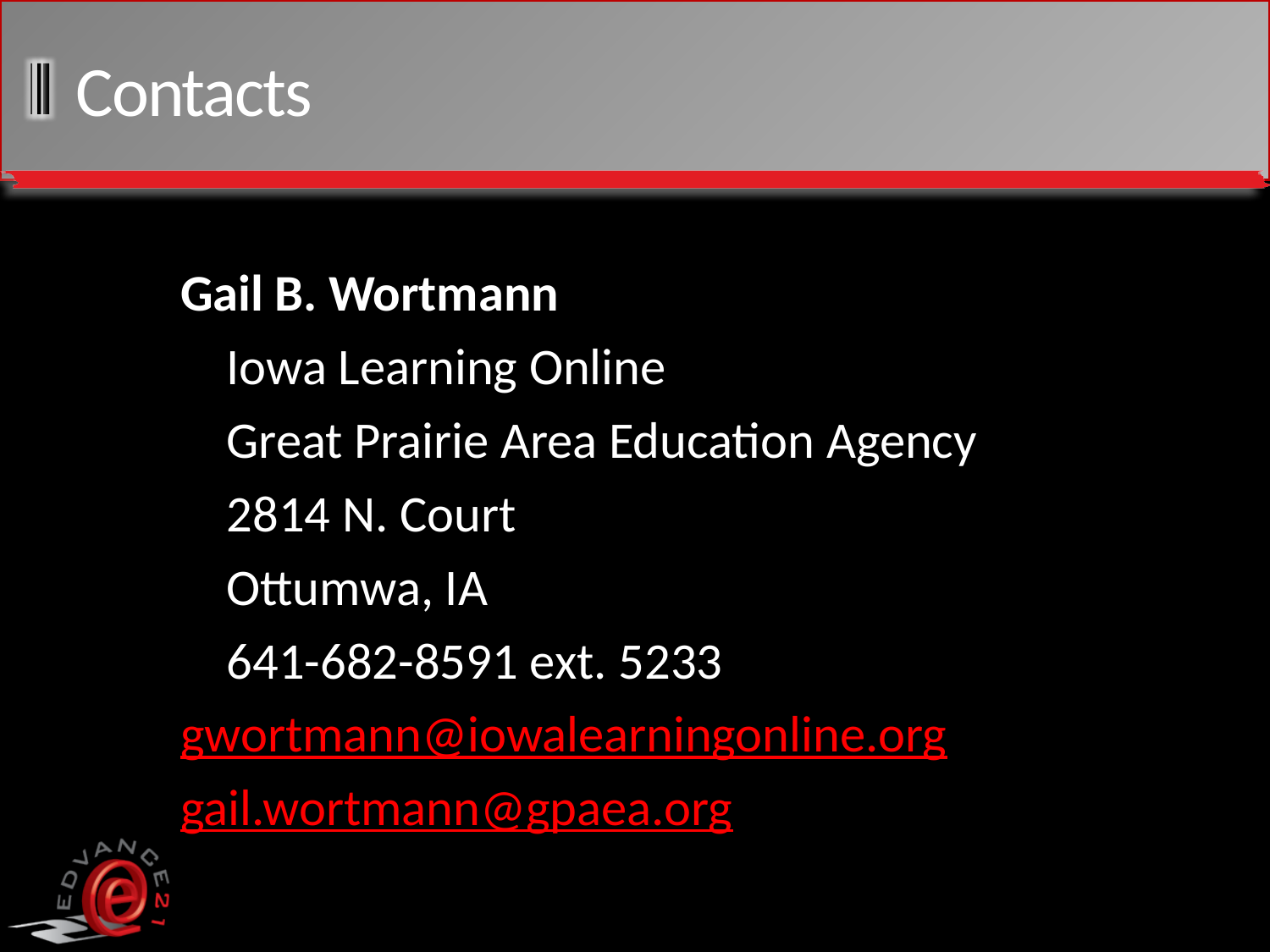

# Contacts
Gail B. Wortmann
	Iowa Learning Online
	Great Prairie Area Education Agency
	2814 N. Court
	Ottumwa, IA
	641-682-8591 ext. 5233
gwortmann@iowalearningonline.org
gail.wortmann@gpaea.org